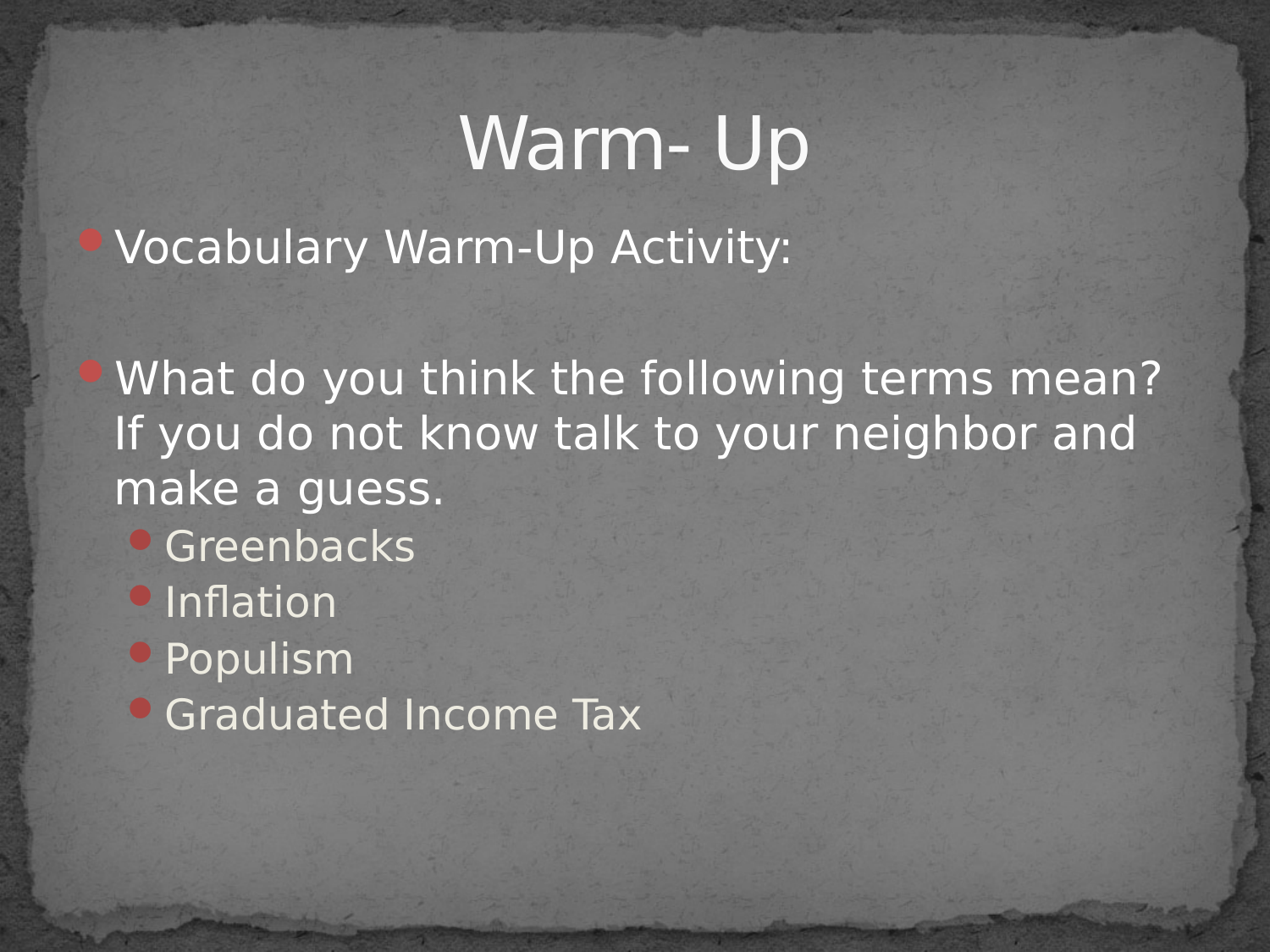

# Warm- Up
Vocabulary Warm-Up Activity:

What do you think the following terms mean?  If you do not know talk to your neighbor and make a guess.
Greenbacks
Inflation
Populism
Graduated Income Tax